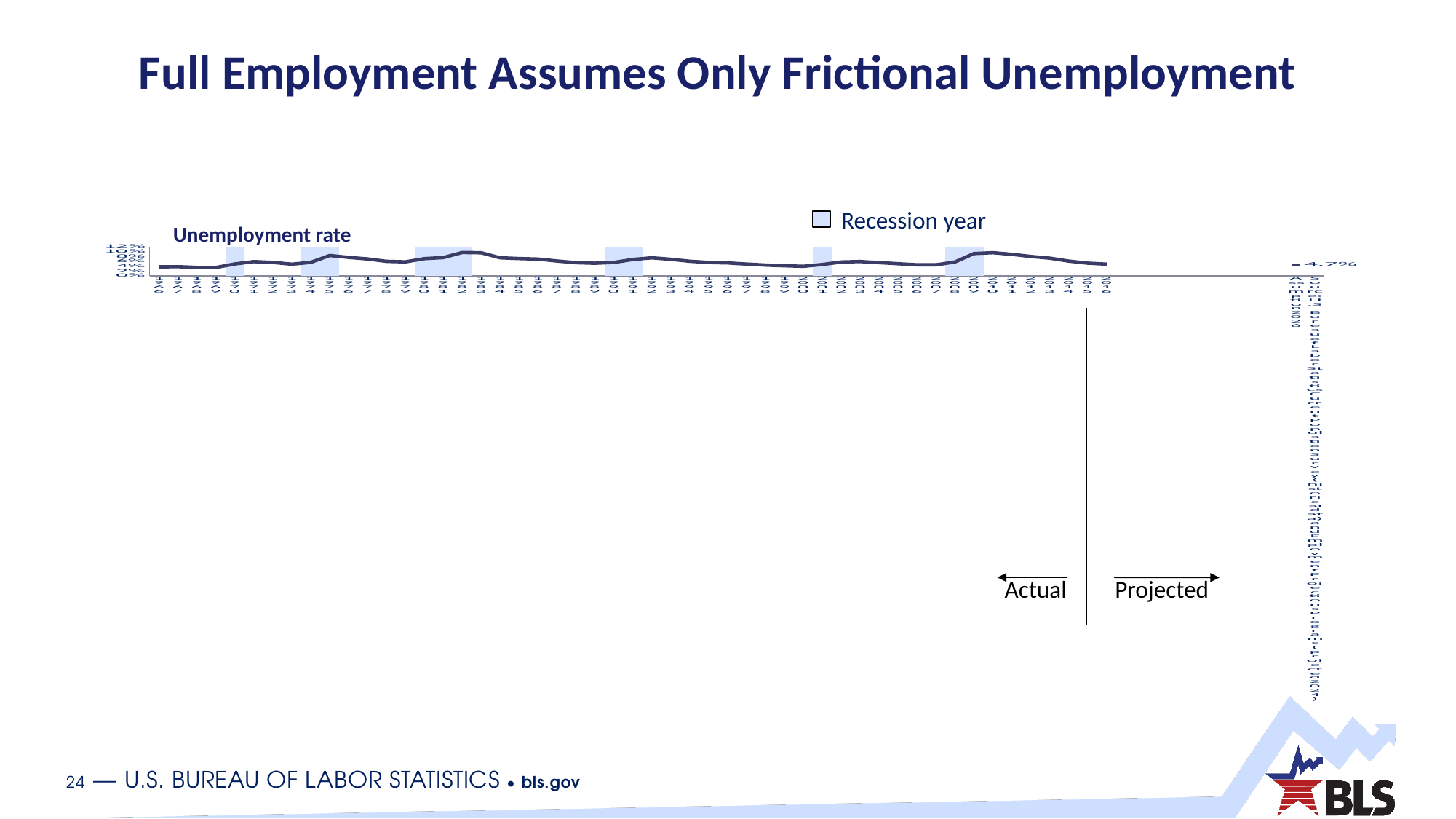

# Full Employment Assumes Only Frictional Unemployment
Recession year

Unemployment rate

### Chart

| Category | Recession | Unemployment rate |
|---|---|---|
| 1966 | None | 0.03784970283508301 |
| 1967 | None | 0.0384187388420105 |
| 1968 | None | 0.03554717540740967 |
| 1969 | None | 0.03506098508834839 |
| 1970 | 1.0 | 0.0498151397705078 |
| 1971 | None | 0.05951361656188965 |
| 1972 | None | 0.0560469913482666 |
| 1973 | None | 0.0487628984451294 |
| 1974 | 1.0 | 0.05621520519256592 |
| 1975 | 1.0 | 0.08467043876647949 |
| 1976 | None | 0.0769418716430664 |
| 1977 | None | 0.07041459083557129 |
| 1978 | None | 0.06053304672241211 |
| 1979 | None | 0.05844985485076904 |
| 1980 | 1.0 | 0.07169409275054932 |
| 1981 | 1.0 | 0.07614902973175049 |
| 1982 | 1.0 | 0.09715761184692383 |
| 1983 | None | 0.09593282699584961 |
| 1984 | None | 0.07513717651367187 |
| 1985 | None | 0.07200170040130616 |
| 1986 | None | 0.06996819496154785 |
| 1987 | None | 0.06186811923980713 |
| 1988 | None | 0.0550441312789917 |
| 1989 | None | 0.05267163276672363 |
| 1990 | 1.0 | 0.056100072860717776 |
| 1991 | 1.0 | 0.06837577342987061 |
| 1992 | None | 0.07502663612365723 |
| 1993 | None | 0.06910689353942871 |
| 1994 | None | 0.060872368812561035 |
| 1995 | None | 0.05597911357879639 |
| 1996 | None | 0.05398887634277344 |
| 1997 | None | 0.04937345504760742 |
| 1998 | None | 0.04506211757659912 |
| 1999 | None | 0.04218185424804687 |
| 2000 | None | 0.03987208127975464 |
| 2001 | 1.0 | 0.047496275901794435 |
| 2002 | None | 0.05781641006469727 |
| 2003 | None | 0.059864897727966306 |
| 2004 | None | 0.055233855247497556 |
| 2005 | None | 0.05077377319335938 |
| 2006 | None | 0.04617887496948242 |
| 2007 | None | 0.04618862152099609 |
| 2008 | 1.0 | 0.05796977519989013 |
| 2009 | 1.0 | 0.0927161693572998 |
| 2010 | None | 0.09622851371765137 |
| 2011 | None | 0.08942283630371094 |
| 2012 | None | 0.08065596580505371 |
| 2013 | None | 0.0737166690826416 |
| 2014 | None | 0.0615575122833252 |
| 2015 | None | 0.053 |
| 2016 | None | 0.049 |
|  | None | None |
|  | None | None |
|  | None | None |
|  | None | None |
|  | None | None |
|  | None | None |
|  | None | None |
|  | None | None |
|  | None | None |
| Assumption
2026 | None | 0.047 |
| Source: U.S . Bureau of Labor Statistics Current Population Survey (historical data) and Employment Projections Programs (projected 2024) | None | None |
Actual
Projected